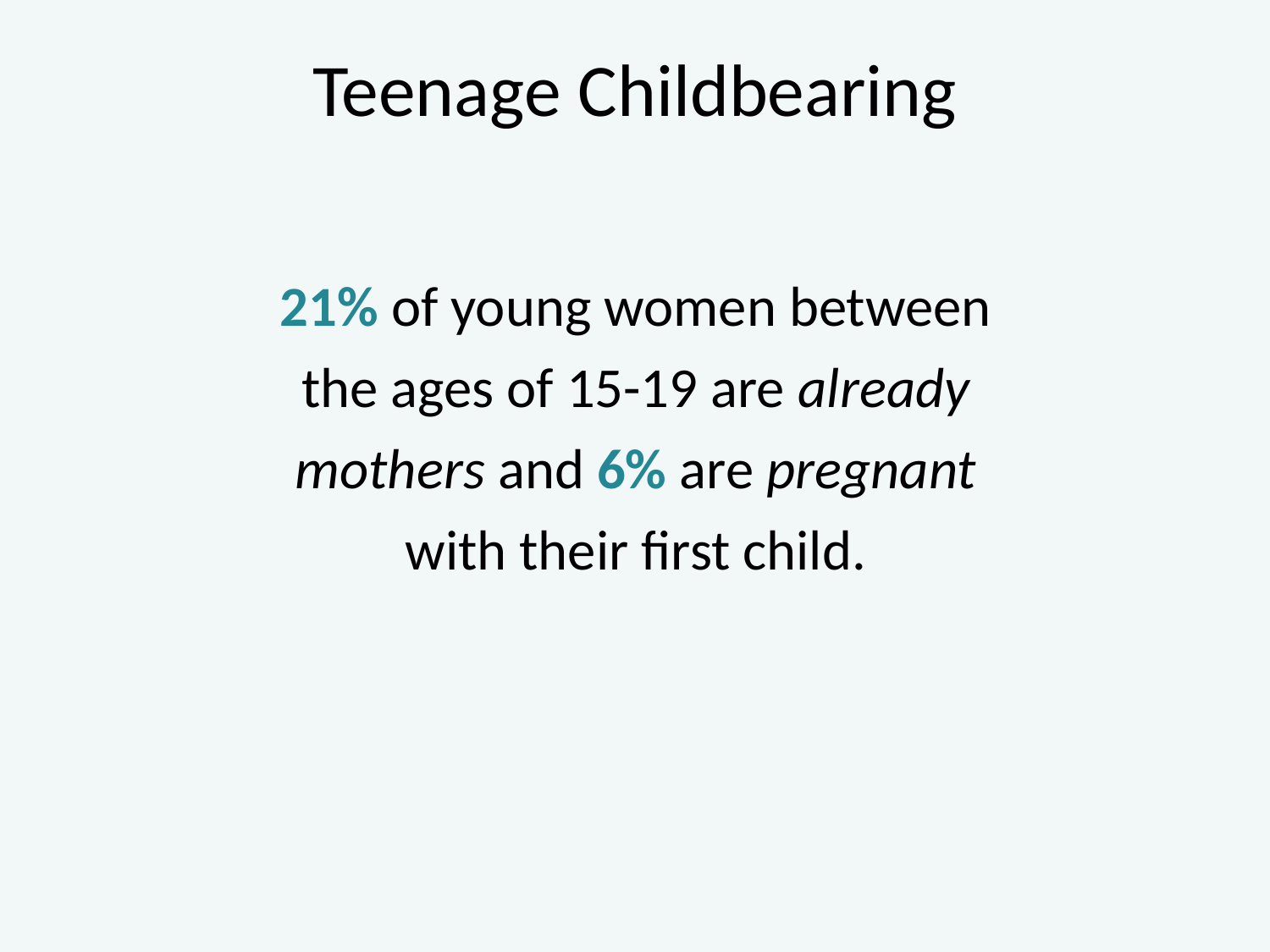

# Teenage Childbearing
21% of young women between the ages of 15-19 are already mothers and 6% are pregnant with their first child.